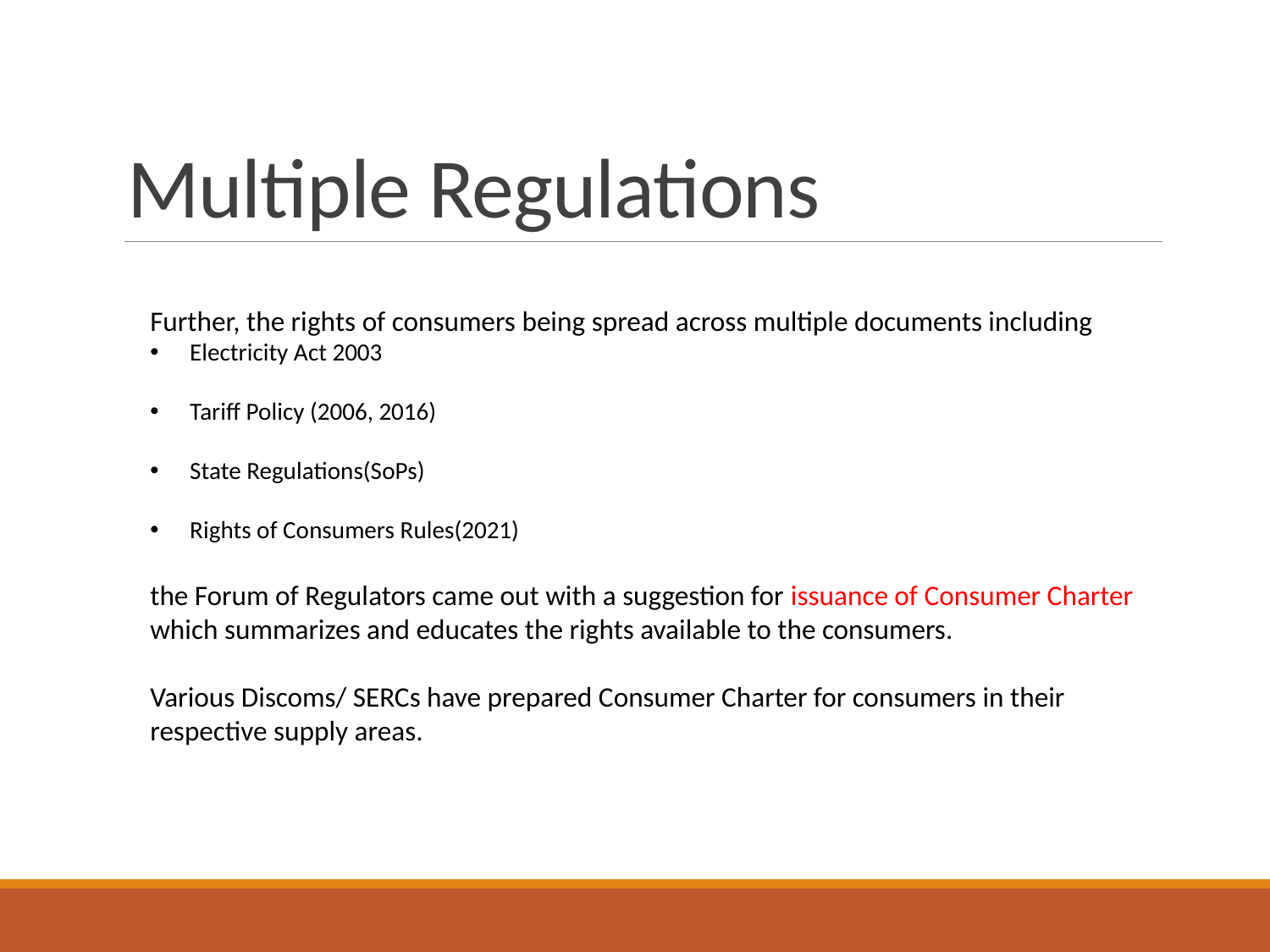

# Multiple Regulations

Further, the rights of consumers being spread across multiple documents including
Electricity Act 2003

Tariff Policy (2006, 2016)

State Regulations(SoPs)

Rights of Consumers Rules(2021)

the Forum of Regulators came out with a suggestion for issuance of Consumer Charter which summarizes and educates the rights available to the consumers.

Various Discoms/ SERCs have prepared Consumer Charter for consumers in their respective supply areas.